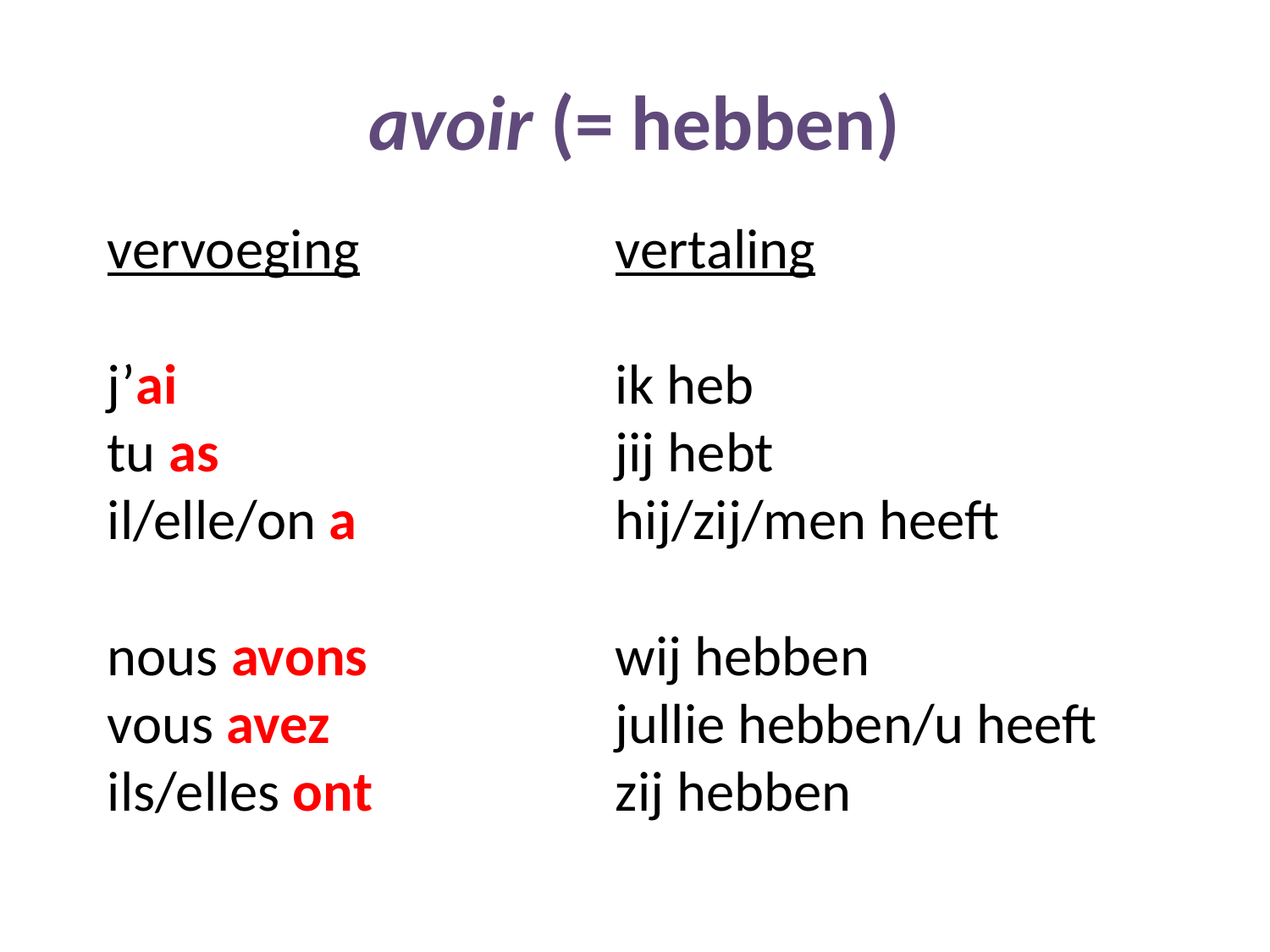

avoir (= hebben)
vervoeging			vertaling

j’ai				ik heb
tu as				jij hebt
il/elle/on a			hij/zij/men heeft

nous avons		wij hebben
vous avez			jullie hebben/u heeft
ils/elles ont		zij hebben